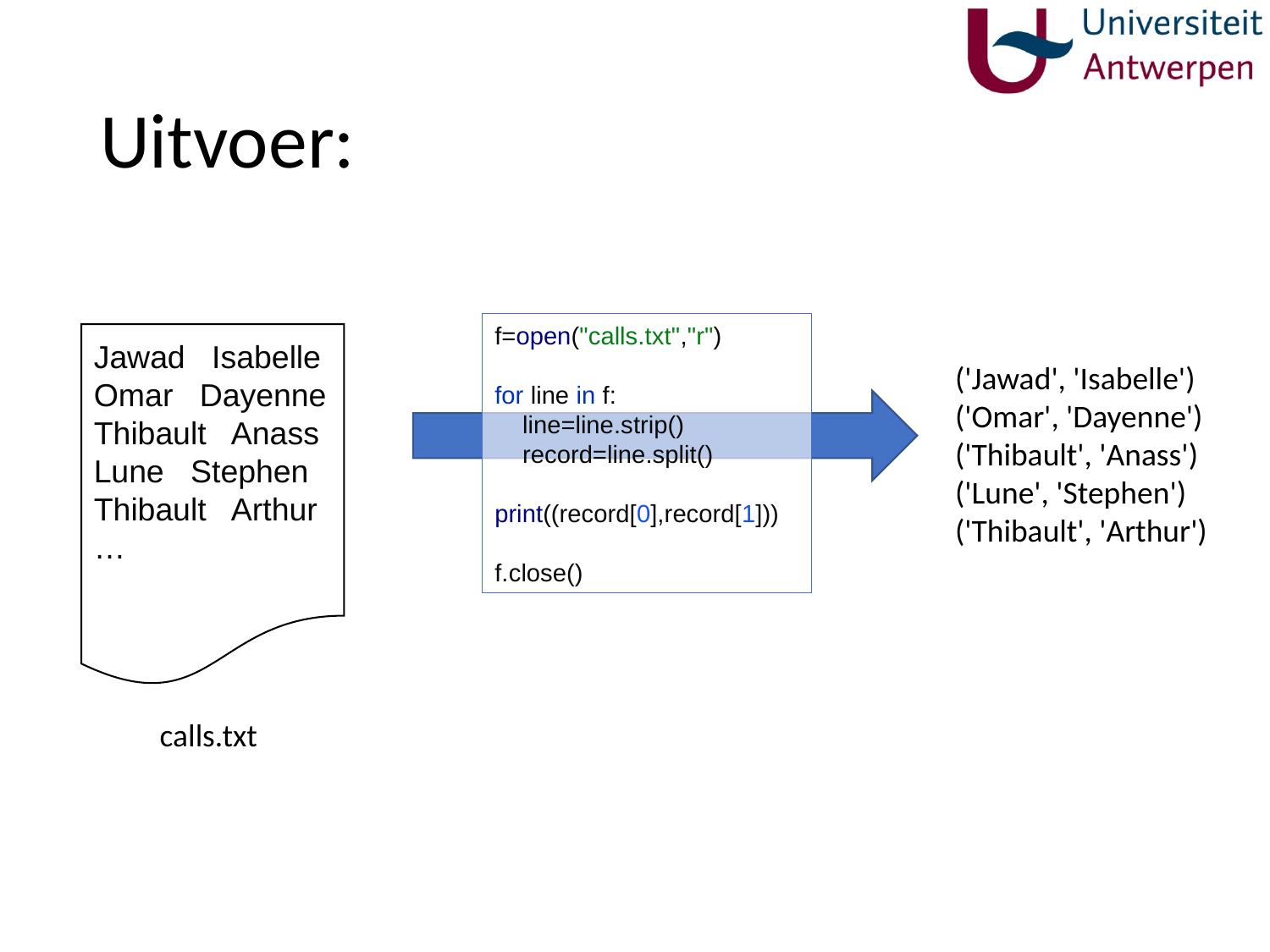

# Uitvoer:
f=open("calls.txt","r")
for line in f:
    line=line.strip()
    record=line.split()
    print((record[0],record[1]))
f.close()
Jawad   Isabelle
Omar   Dayenne
Thibault   Anass
Lune   Stephen
Thibault   Arthur
…

('Jawad', 'Isabelle')
('Omar', 'Dayenne')
('Thibault', 'Anass')
('Lune', 'Stephen')
('Thibault', 'Arthur')

calls.txt